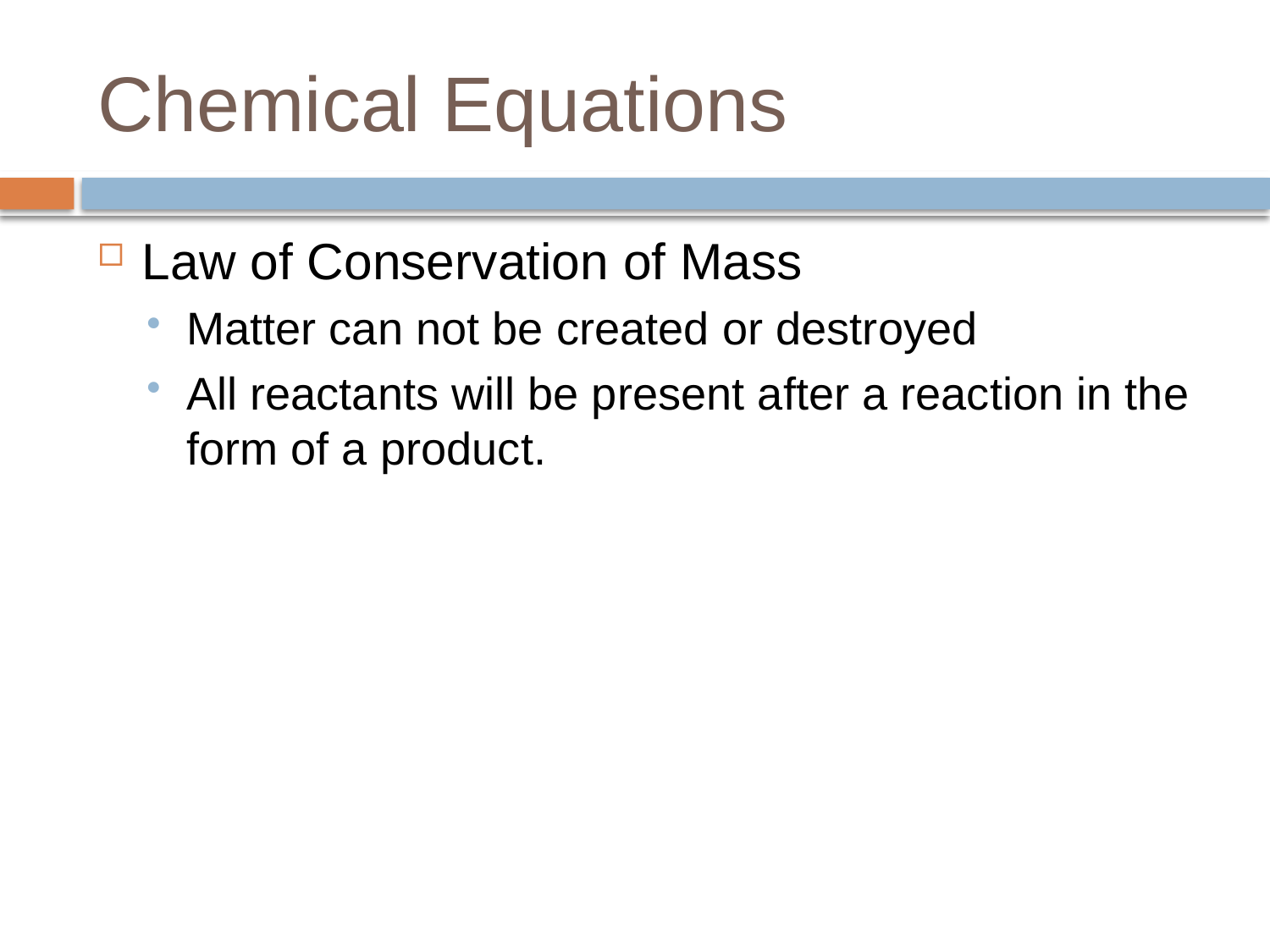

# Chemical Equations
Law of Conservation of Mass
Matter can not be created or destroyed
All reactants will be present after a reaction in the form of a product.